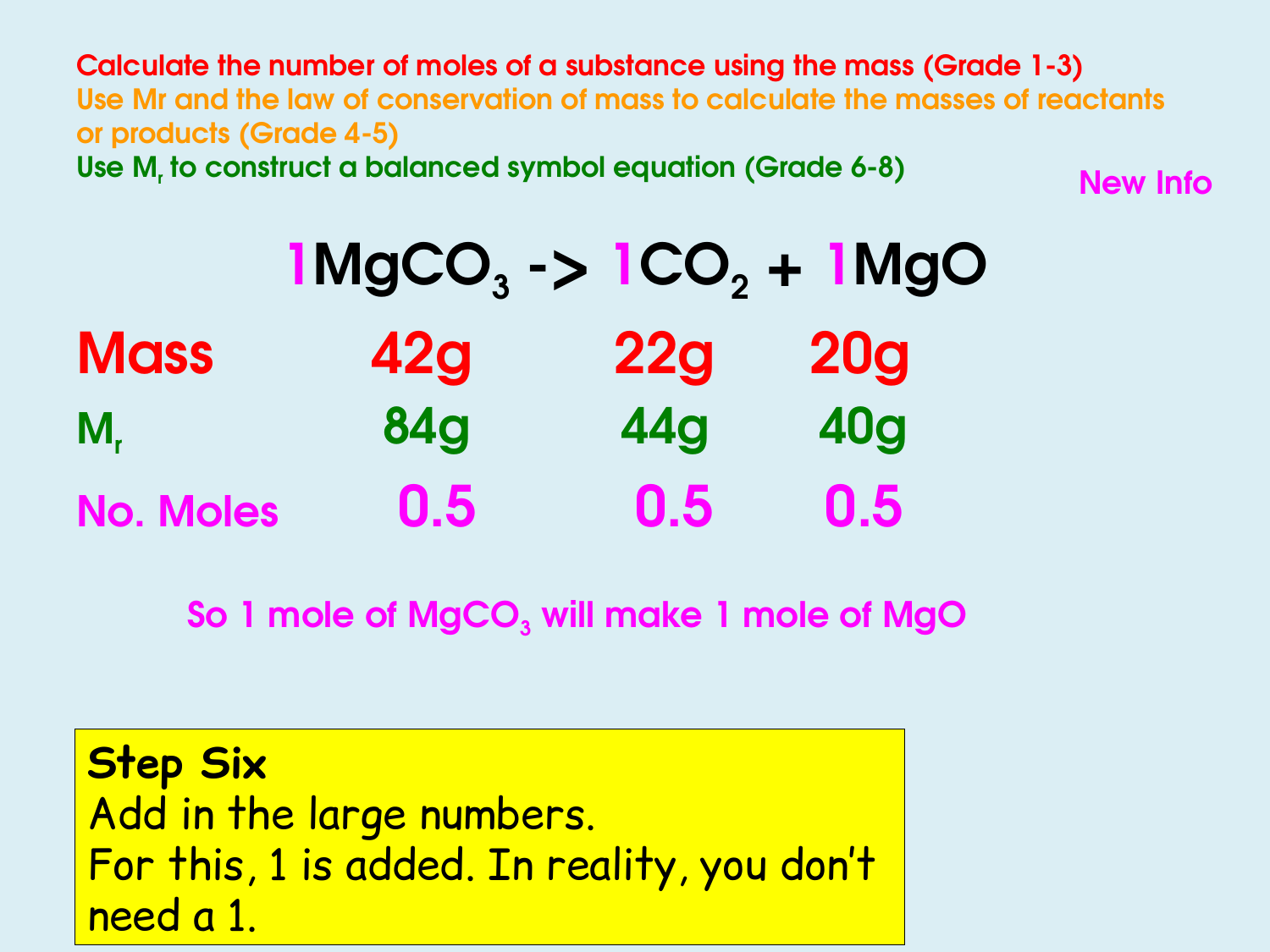

# Calculate the number of moles of a substance using the mass (Grade 1-3) Use Mr and the law of conservation of mass to calculate the masses of reactants or products (Grade 4-5) Use Mr to construct a balanced symbol equation (Grade 6-8)
New Info
1MgCO3 -> 1CO2 + 1MgO
Mass          42g         22g      20g
Mr                      84g           44g        40g
No. Moles          0.5          0.5       0.5
So 1 mole of MgCO3 will make 1 mole of MgO
Step Six
Add in the large numbers.
For this, 1 is added. In reality, you don’t need a 1.